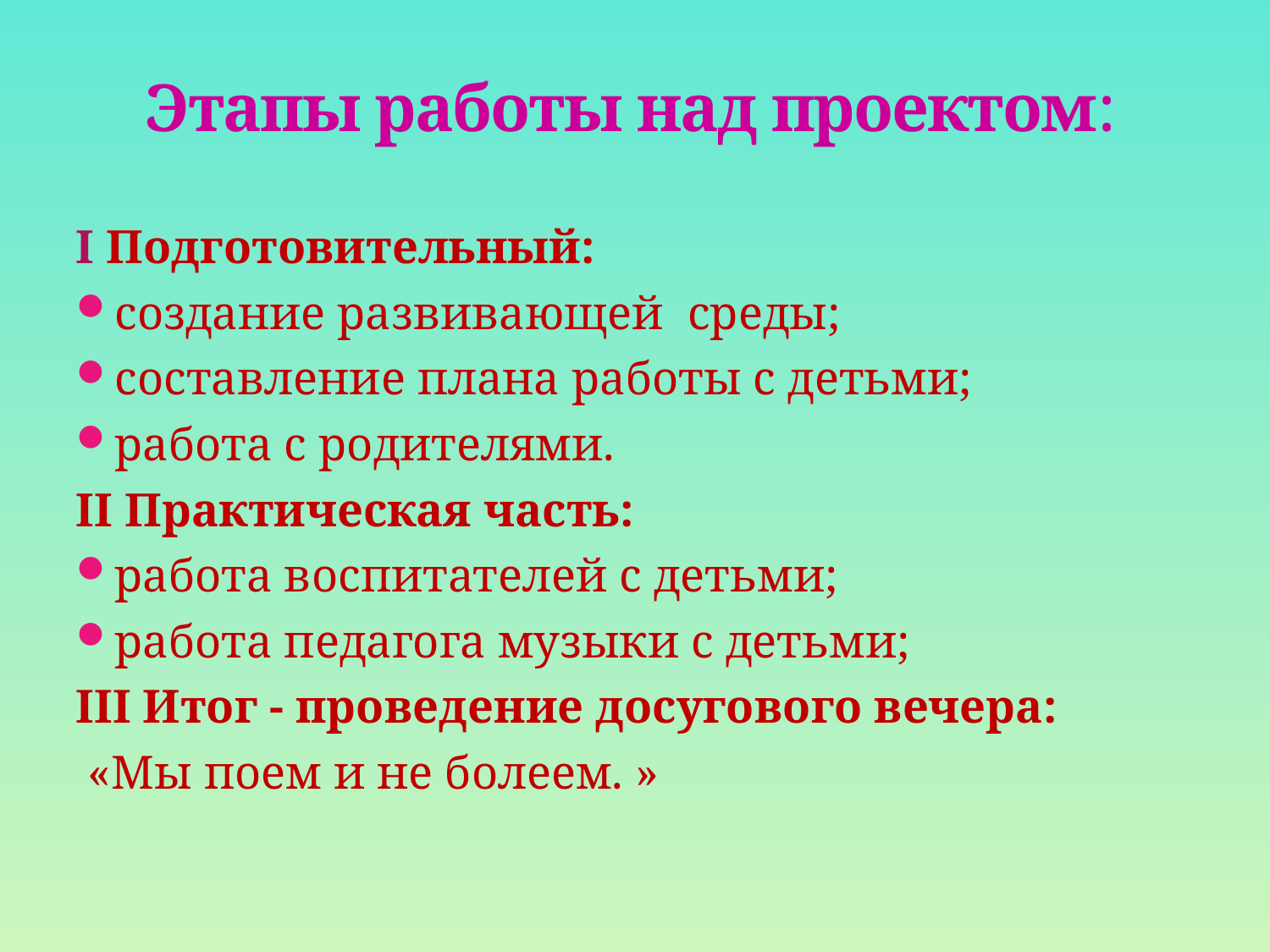

# Этапы работы над проектом:
I Подготовительный:
создание развивающей  среды;
составление плана работы с детьми;
работа с родителями.
II Практическая часть:
работа воспитателей с детьми;
работа педагога музыки с детьми;
III Итог - проведение досугового вечера:
 «Мы поем и не болеем. »